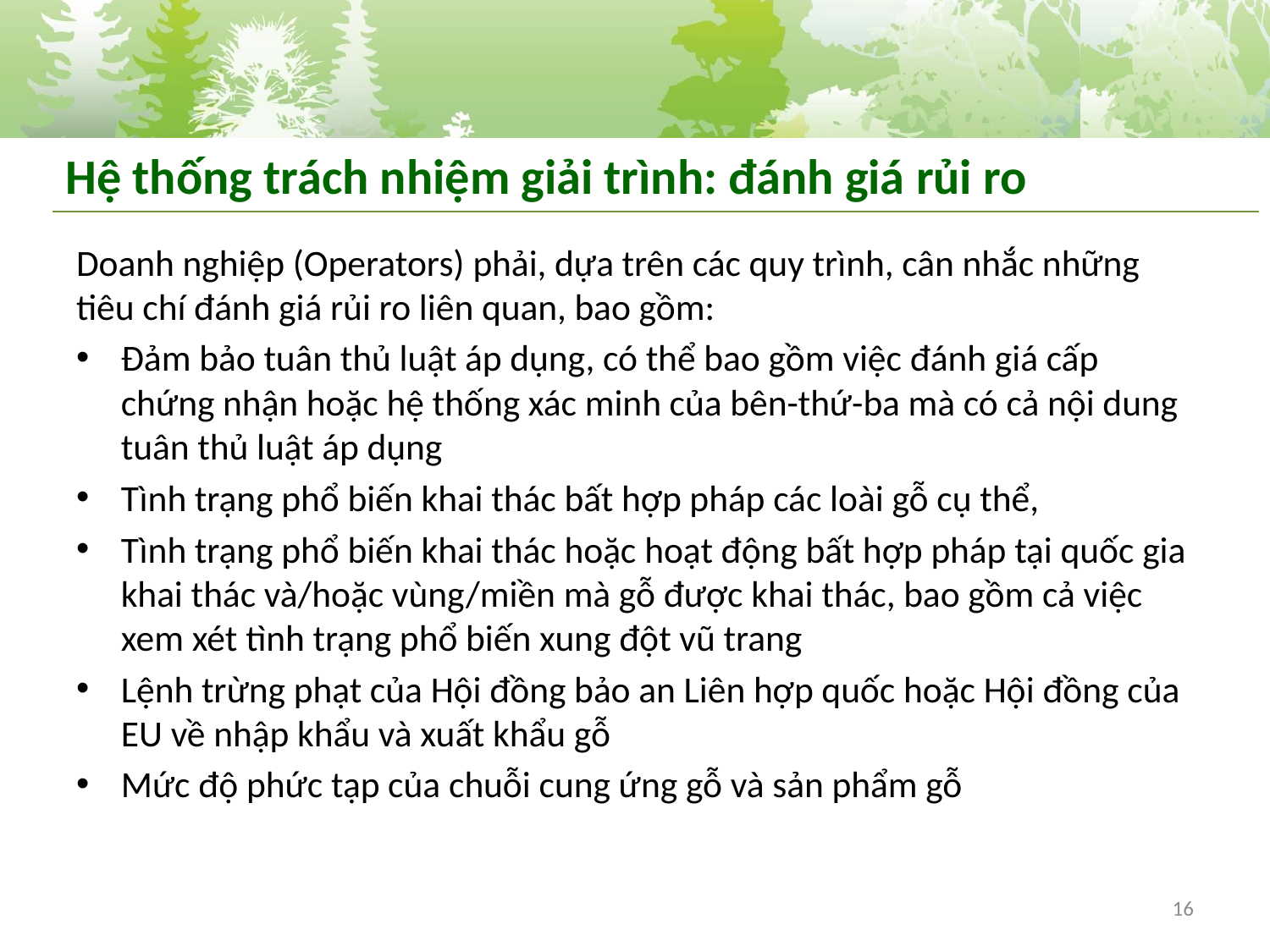

# Hệ thống trách nhiệm giải trình: đánh giá rủi ro
Doanh nghiệp (Operators) phải, dựa trên các quy trình, cân nhắc những tiêu chí đánh giá rủi ro liên quan, bao gồm:
Đảm bảo tuân thủ luật áp dụng, có thể bao gồm việc đánh giá cấp chứng nhận hoặc hệ thống xác minh của bên-thứ-ba mà có cả nội dung tuân thủ luật áp dụng
Tình trạng phổ biến khai thác bất hợp pháp các loài gỗ cụ thể,
Tình trạng phổ biến khai thác hoặc hoạt động bất hợp pháp tại quốc gia khai thác và/hoặc vùng/miền mà gỗ được khai thác, bao gồm cả việc xem xét tình trạng phổ biến xung đột vũ trang
Lệnh trừng phạt của Hội đồng bảo an Liên hợp quốc hoặc Hội đồng của EU về nhập khẩu và xuất khẩu gỗ
Mức độ phức tạp của chuỗi cung ứng gỗ và sản phẩm gỗ

16